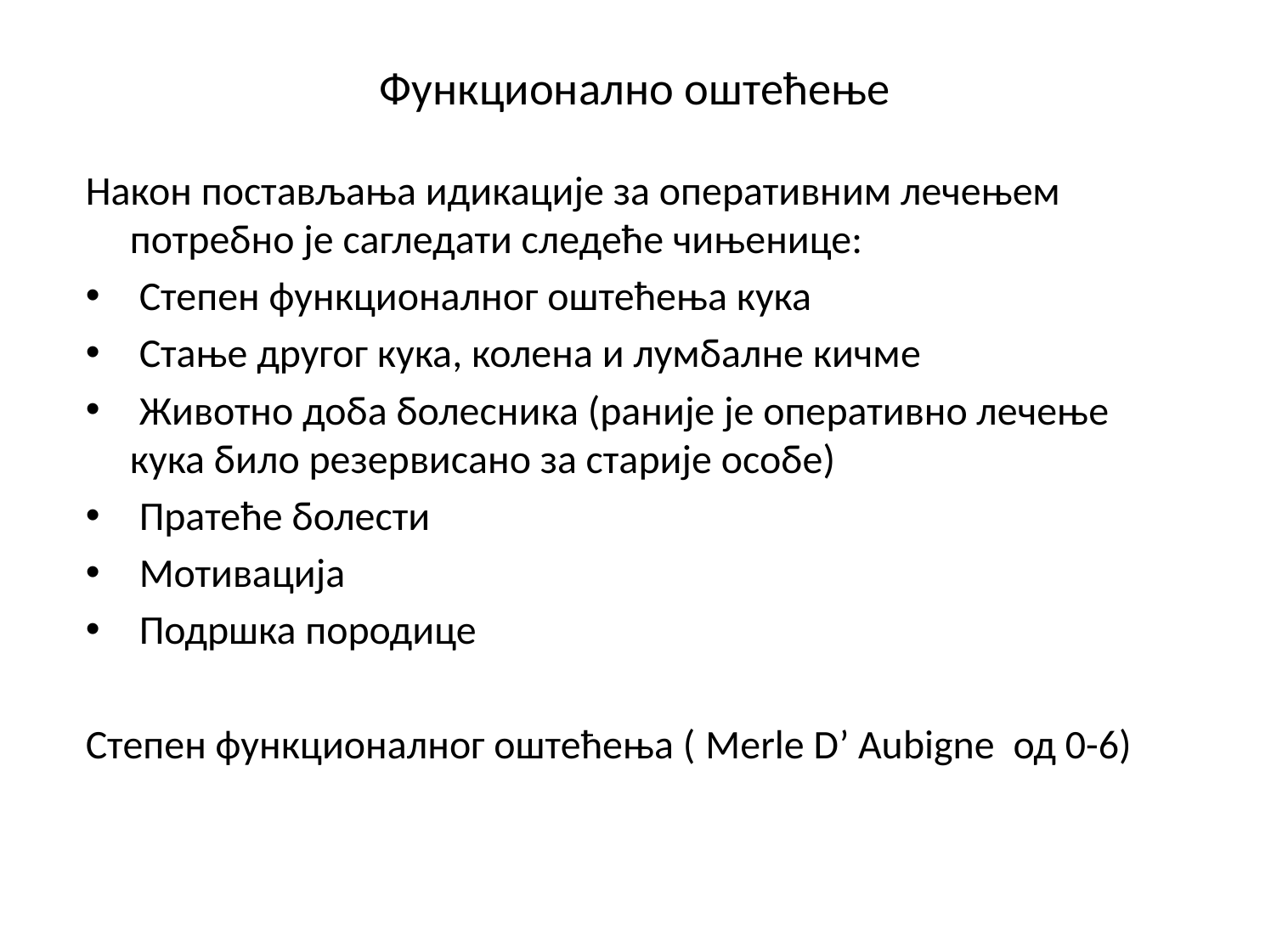

# Функционално оштећење
Након постављања идикације за оперативним лечењем потребно је сагледати следеће чињенице:
 Степен функционалног оштећења кука
 Стање другог кука, колена и лумбалне кичме
 Животно доба болесника (раније је оперативно лечење кука било резервисано за старије особе)
 Пратеће болести
 Мотивација
 Подршка породице

Степен функционалног оштећења ( Merle D’ Aubigne  од 0-6)